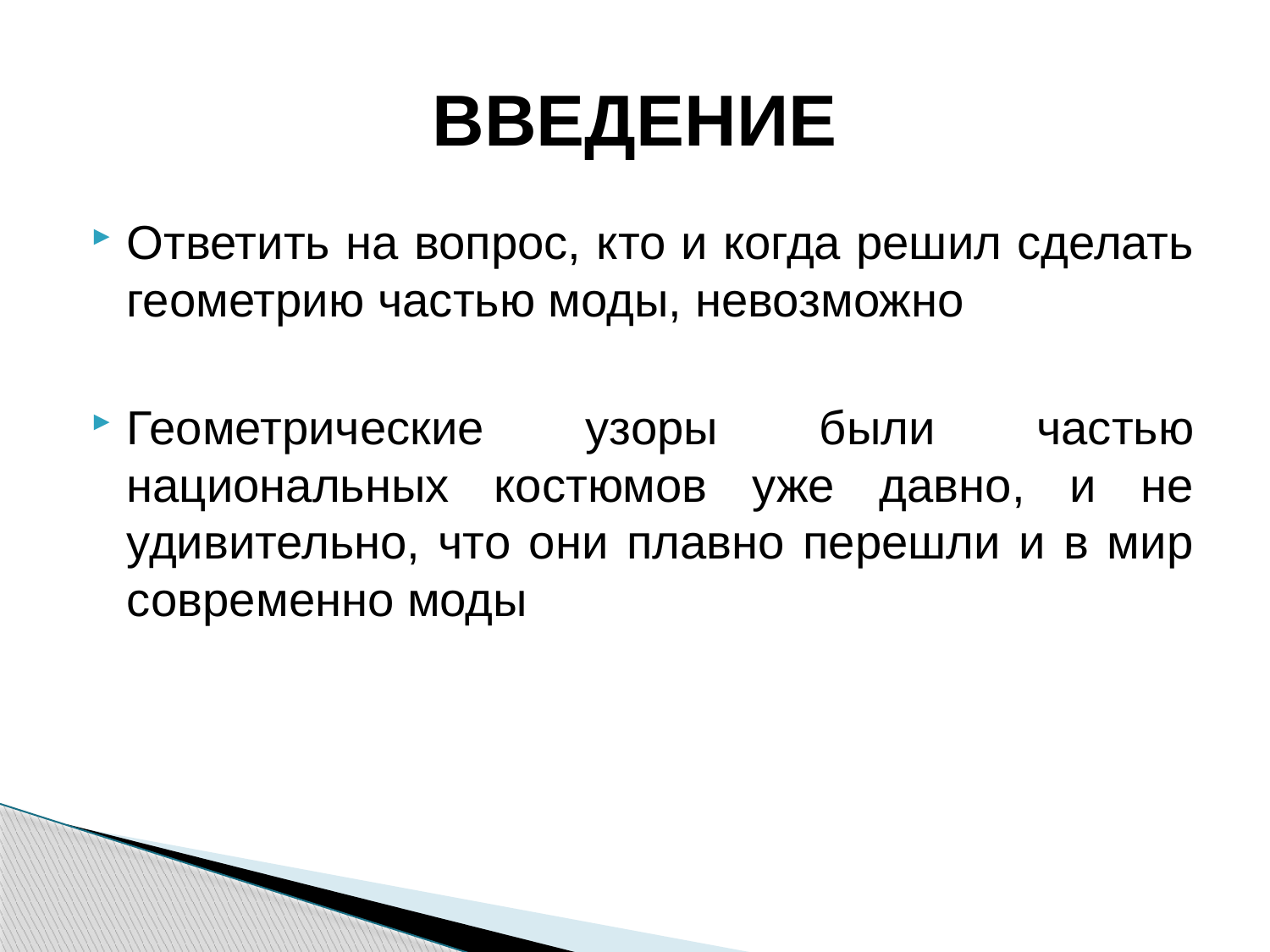

# ВВЕДЕНИЕ
Ответить на вопрос, кто и когда решил сделать геометрию частью моды, невозможно

Геометрические узоры были частью национальных костюмов уже давно, и не удивительно, что они плавно перешли и в мир современно моды